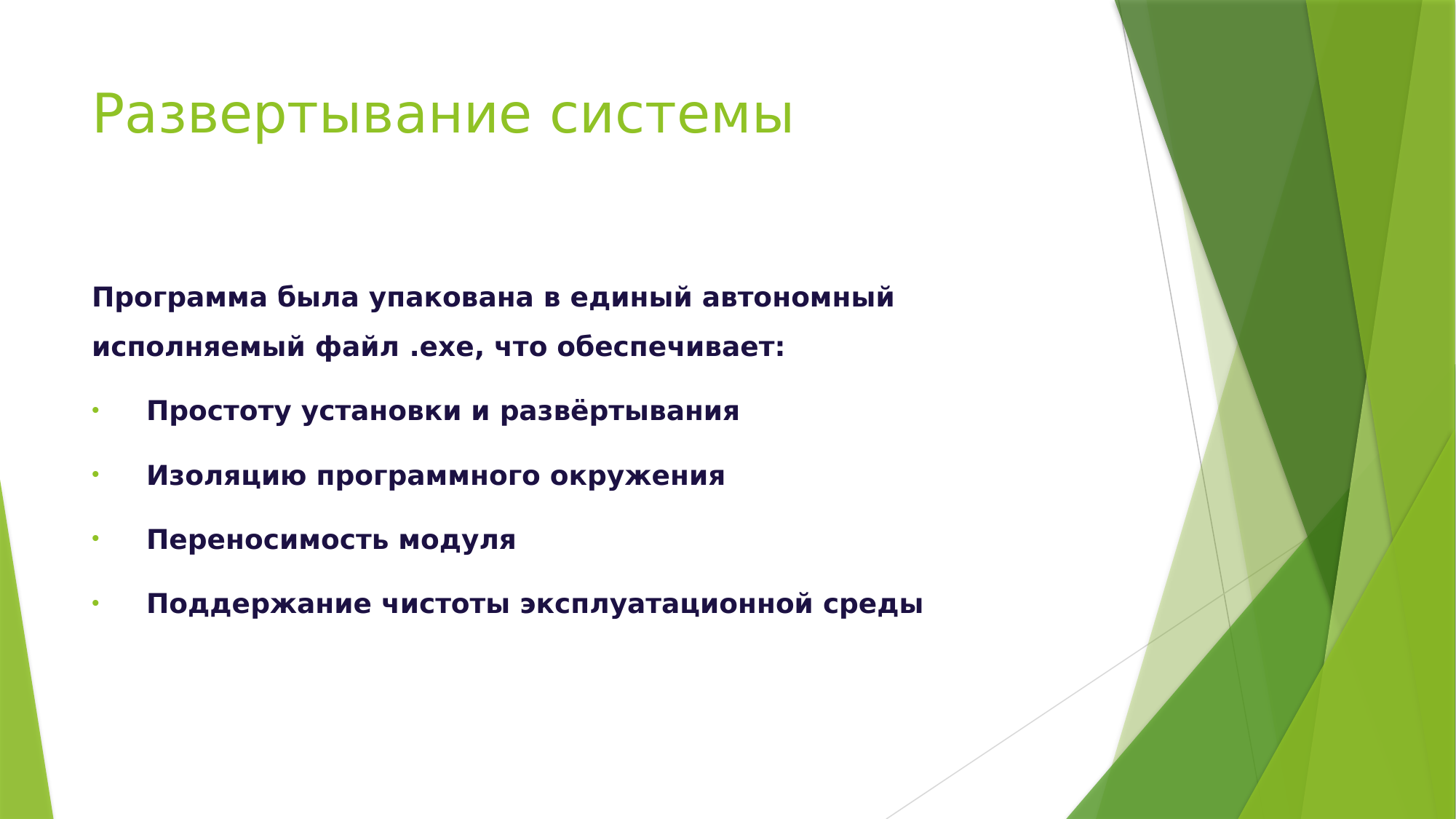

# Развертывание системы
Программа была упакована в единый автономный исполняемый файл .exe, что обеспечивает:
Простоту установки и развёртывания
Изоляцию программного окружения
Переносимость модуля
Поддержание чистоты эксплуатационной среды